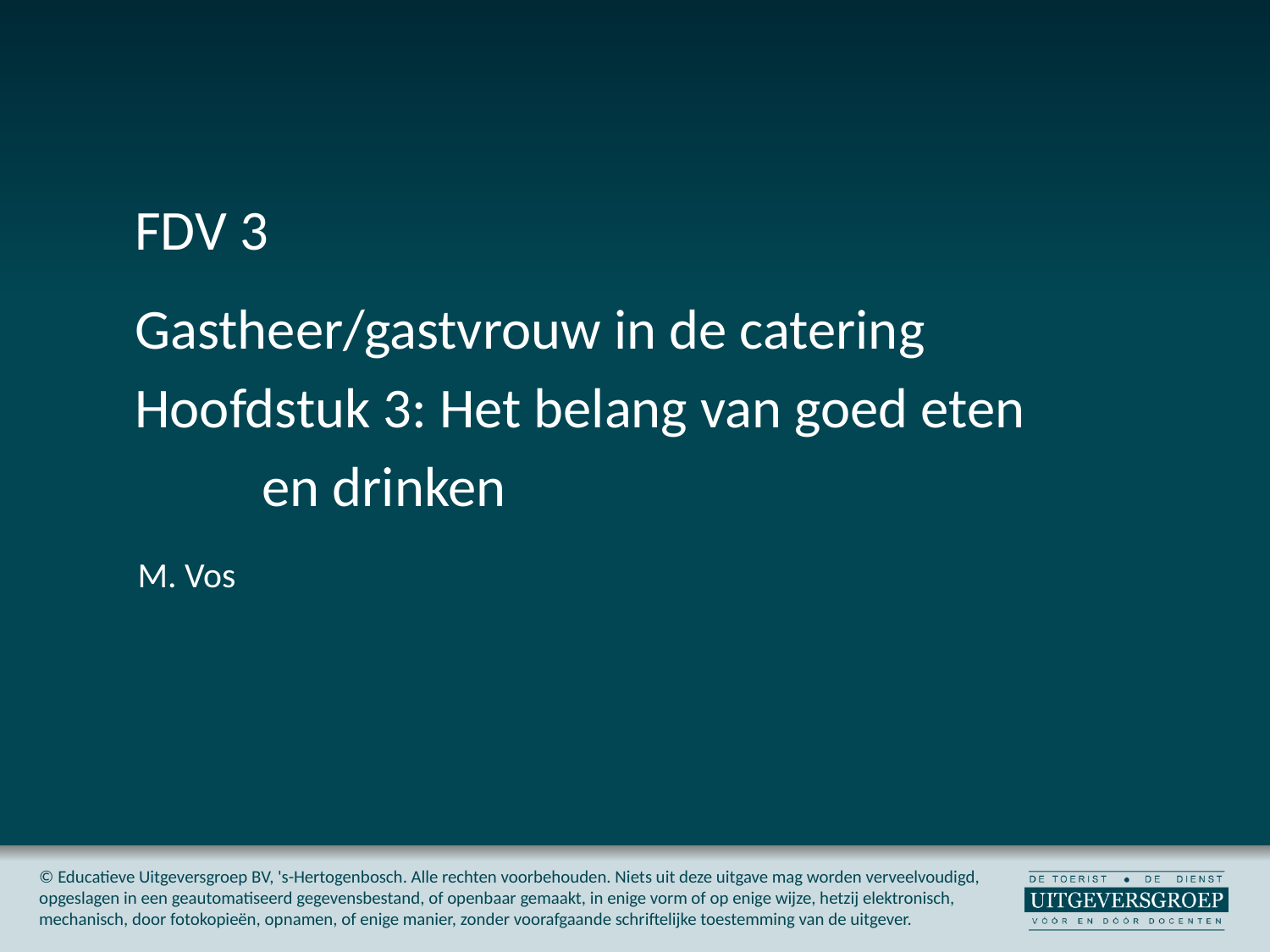

FDV 3
Gastheer/gastvrouw in de catering
Hoofdstuk 3: Het belang van goed eten
	en drinken
M. Vos